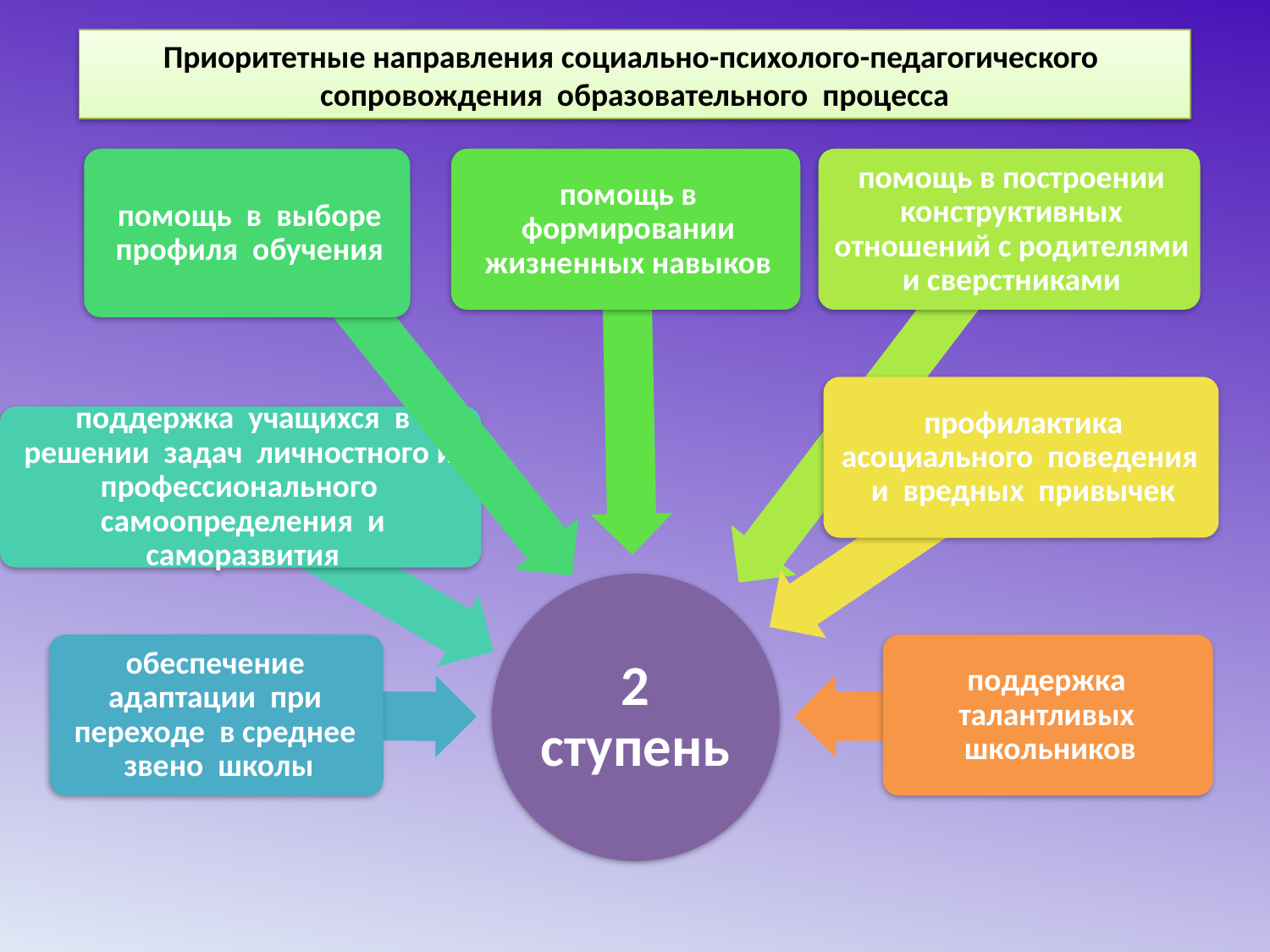

Приоритетные направления социально-психолого-педагогического
сопровождения  образовательного  процесса
2 ступень
обеспечение  адаптации  при  переходе  в среднее  звено  школы
 поддержка  учащихся  в  решении  задач  личностного и  профессионального  самоопределения  и саморазвития
 помощь  в  выборе  профиля  обучения
помощь в формировании жизненных навыков
помощь в построении конструктивных отношений с родителями и сверстниками
 профилактика  асоциального  поведения  и  вредных  привычек
поддержка  талантливых  школьников